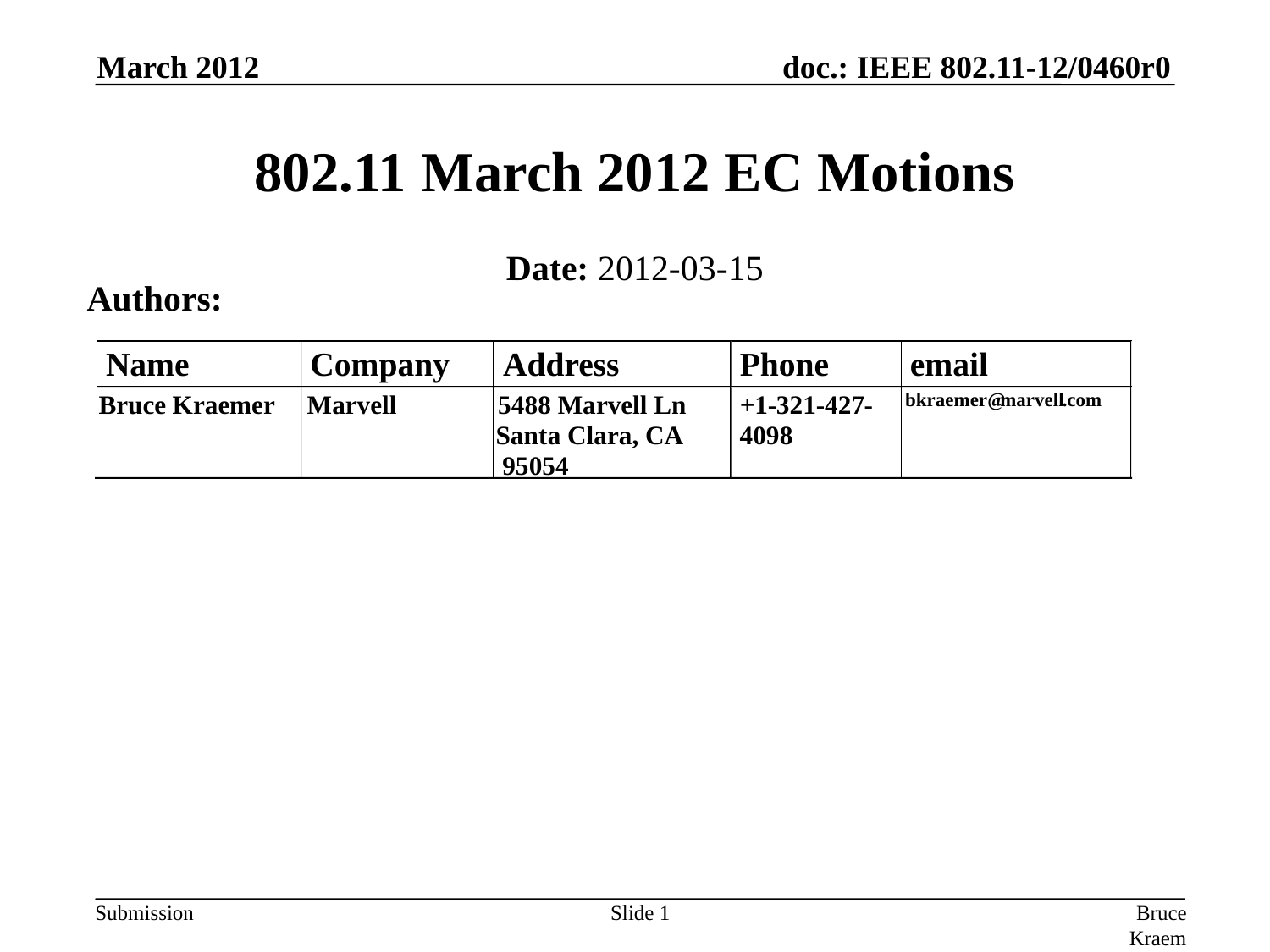

March 2012
# 802.11 March 2012 EC Motions
Date: 2012-03-15

Authors:

Name

Company

Address

Phone

email

bkraemer@
marvell
.com

Bruce Kraemer

Marvell

5488 Marvell Ln

+1
-
321
-
4
27
-
Santa Clara, CA
4098

95054

Slide 1
Bruce Kraemer,  Marvell